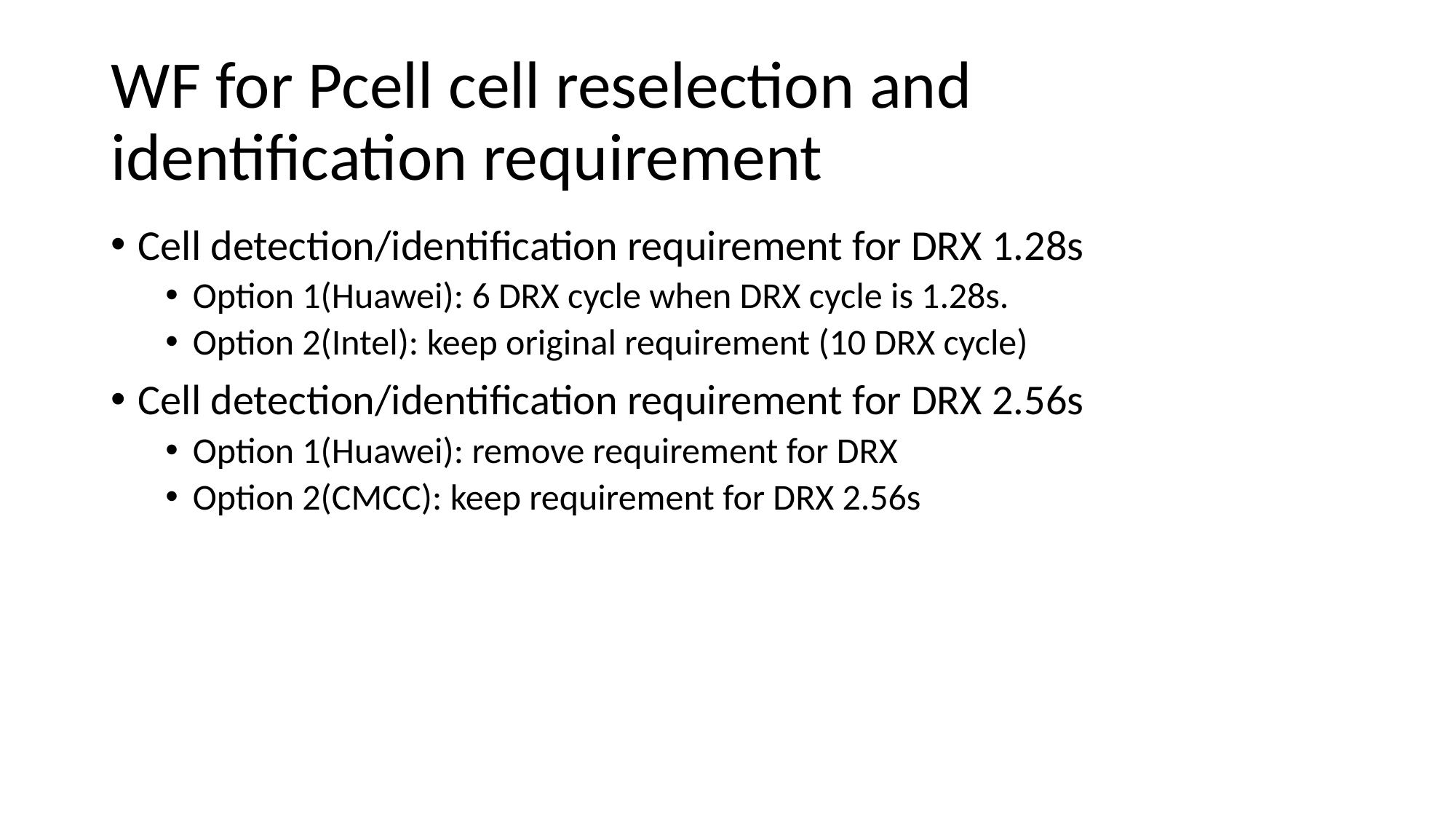

# WF for Pcell cell reselection and identification requirement
Cell detection/identification requirement for DRX 1.28s
Option 1(Huawei): 6 DRX cycle when DRX cycle is 1.28s.
Option 2(Intel): keep original requirement (10 DRX cycle)
Cell detection/identification requirement for DRX 2.56s
Option 1(Huawei): remove requirement for DRX
Option 2(CMCC): keep requirement for DRX 2.56s